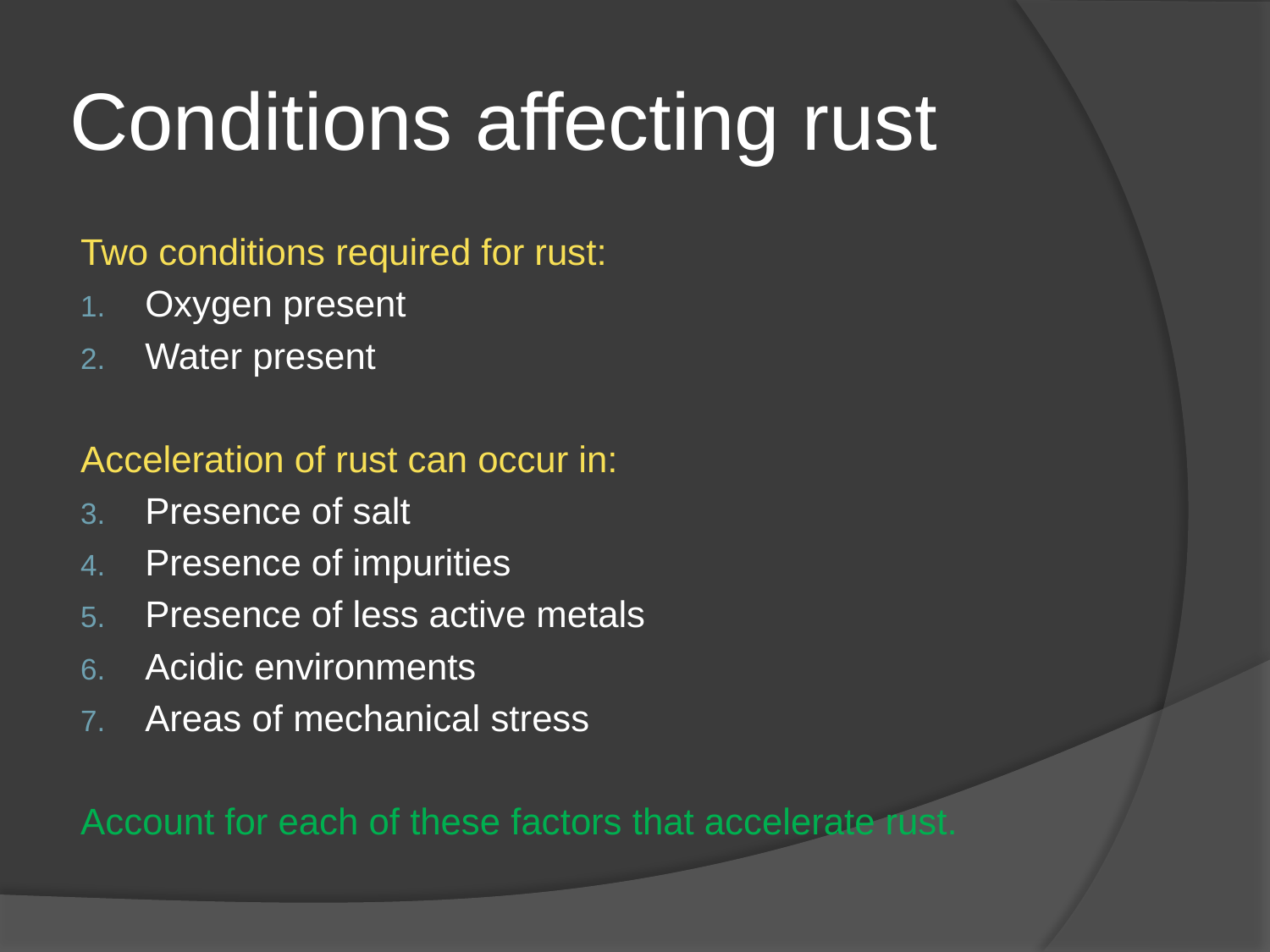

# Conditions affecting rust
Two conditions required for rust:
Oxygen present
Water present

Acceleration of rust can occur in:
Presence of salt
Presence of impurities
Presence of less active metals
Acidic environments
Areas of mechanical stress

Account for each of these factors that accelerate rust.